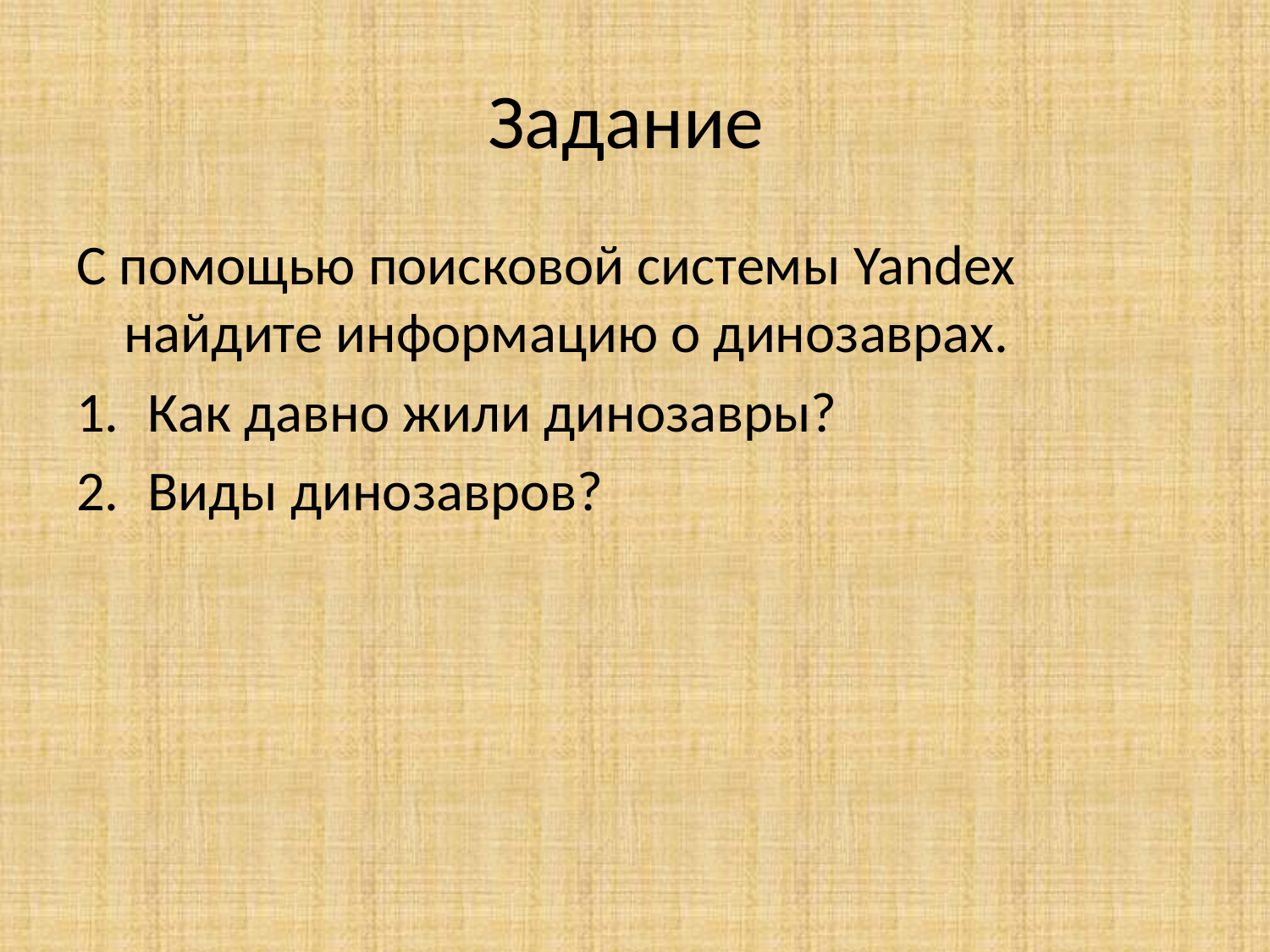

# Задание
С помощью поисковой системы Yandex найдите информацию о динозаврах.
Как давно жили динозавры?
Виды динозавров?